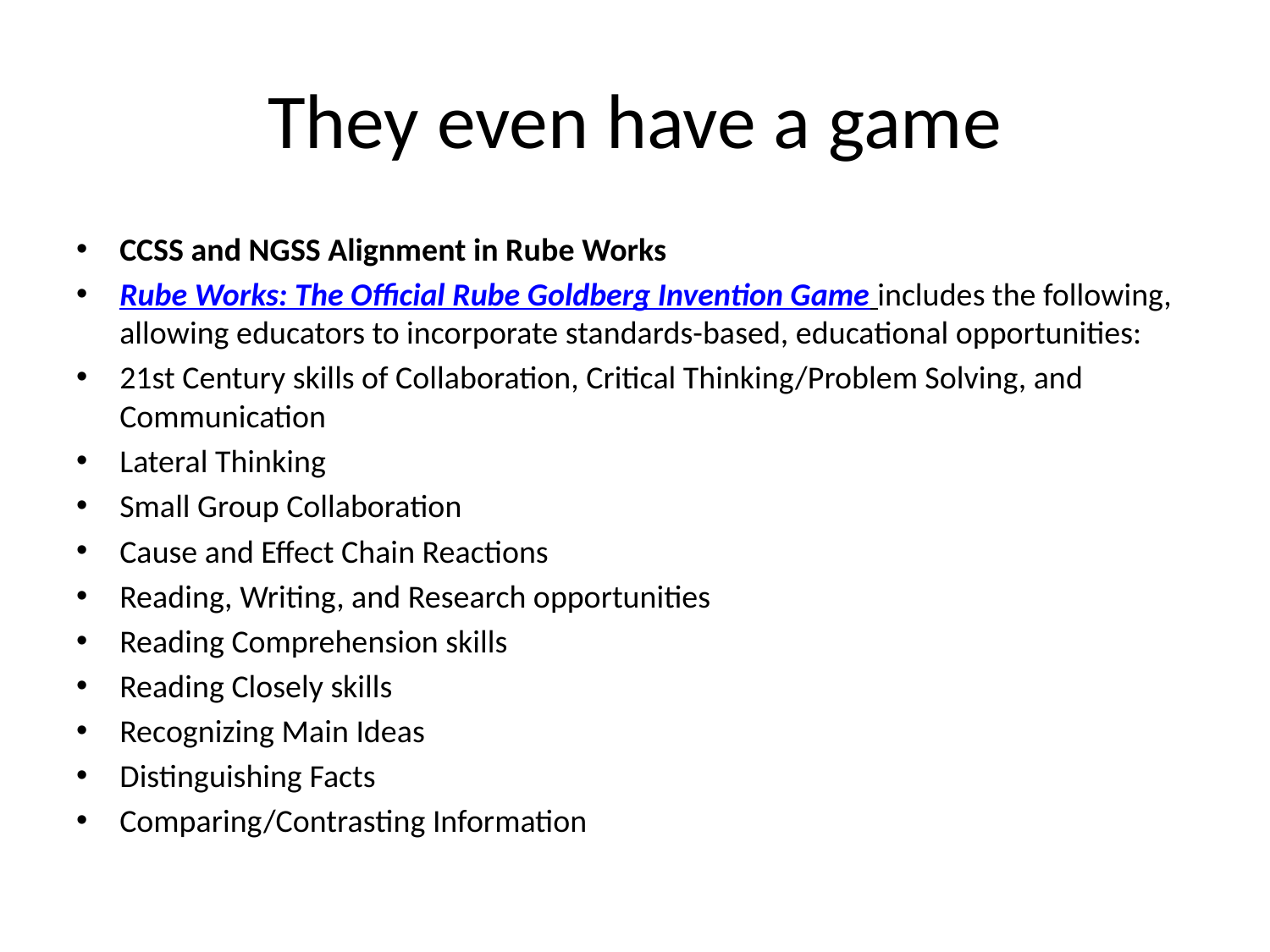

# They even have a game
CCSS and NGSS Alignment in Rube Works
Rube Works: The Official Rube Goldberg Invention Game includes the following, allowing educators to incorporate standards-based, educational opportunities:
21st Century skills of Collaboration, Critical Thinking/Problem Solving, and Communication
Lateral Thinking
Small Group Collaboration
Cause and Effect Chain Reactions
Reading, Writing, and Research opportunities
Reading Comprehension skills
Reading Closely skills
Recognizing Main Ideas
Distinguishing Facts
Comparing/Contrasting Information